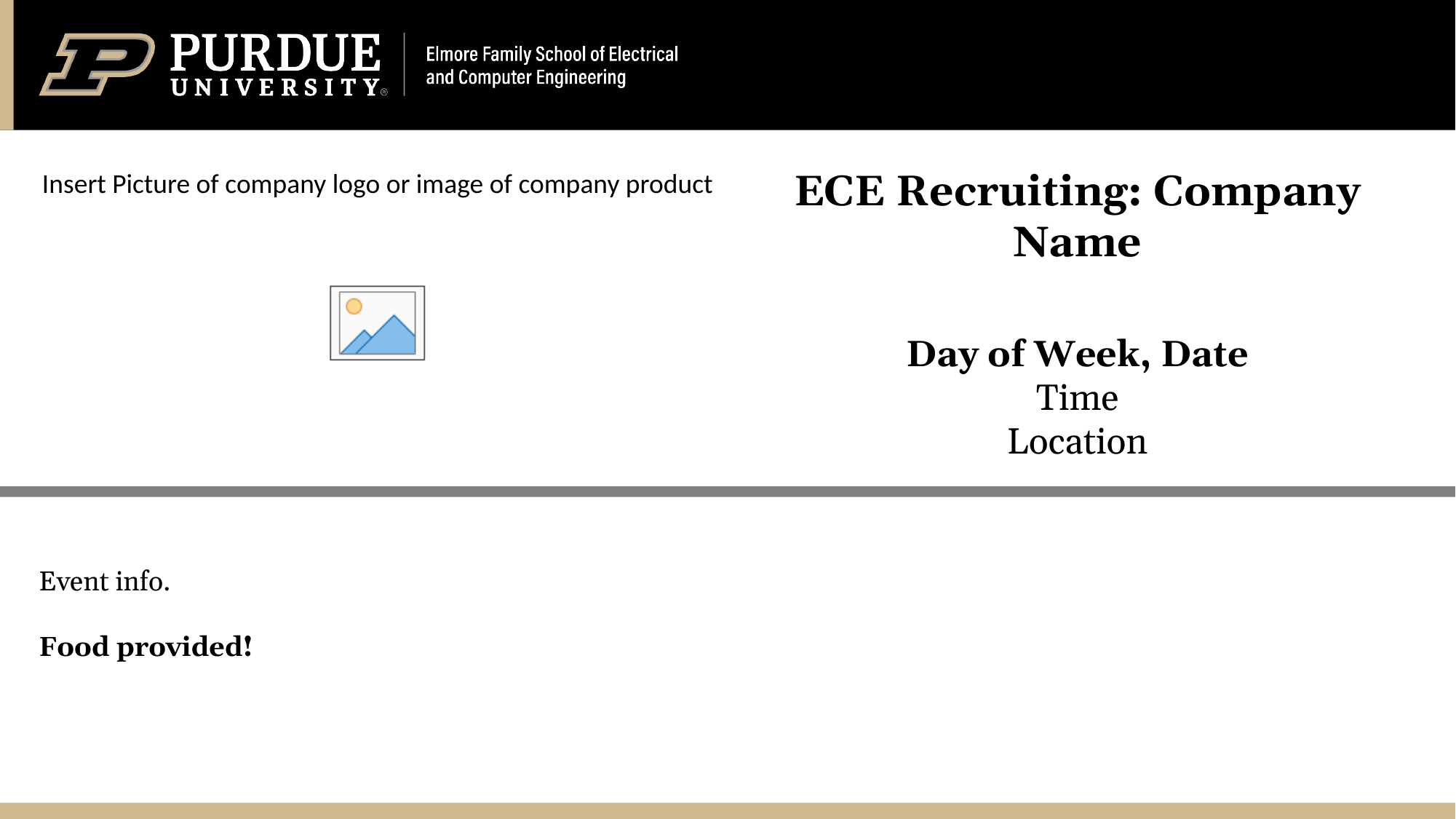

ECE Recruiting: Company Name

Day of Week, Date
Time
Location

Event info.

Food provided!